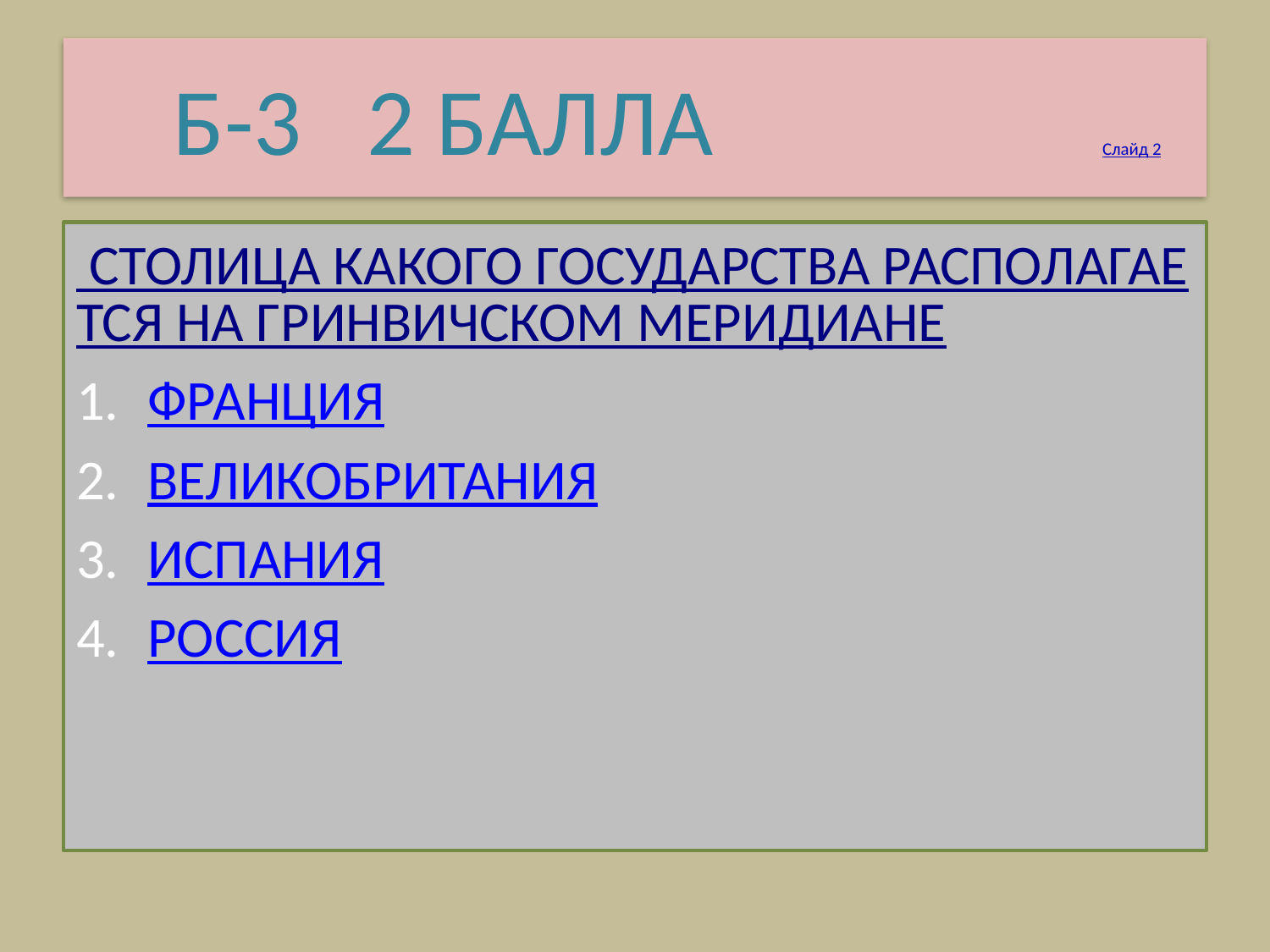

# Б-3   2 БАЛЛА                  Слайд 2
 СТОЛИЦА КАКОГО ГОСУДАРСТВА РАСПОЛАГАЕТСЯ НА ГРИНВИЧСКОМ МЕРИДИАНЕ
ФРАНЦИЯ
ВЕЛИКОБРИТАНИЯ
ИСПАНИЯ
РОССИЯ